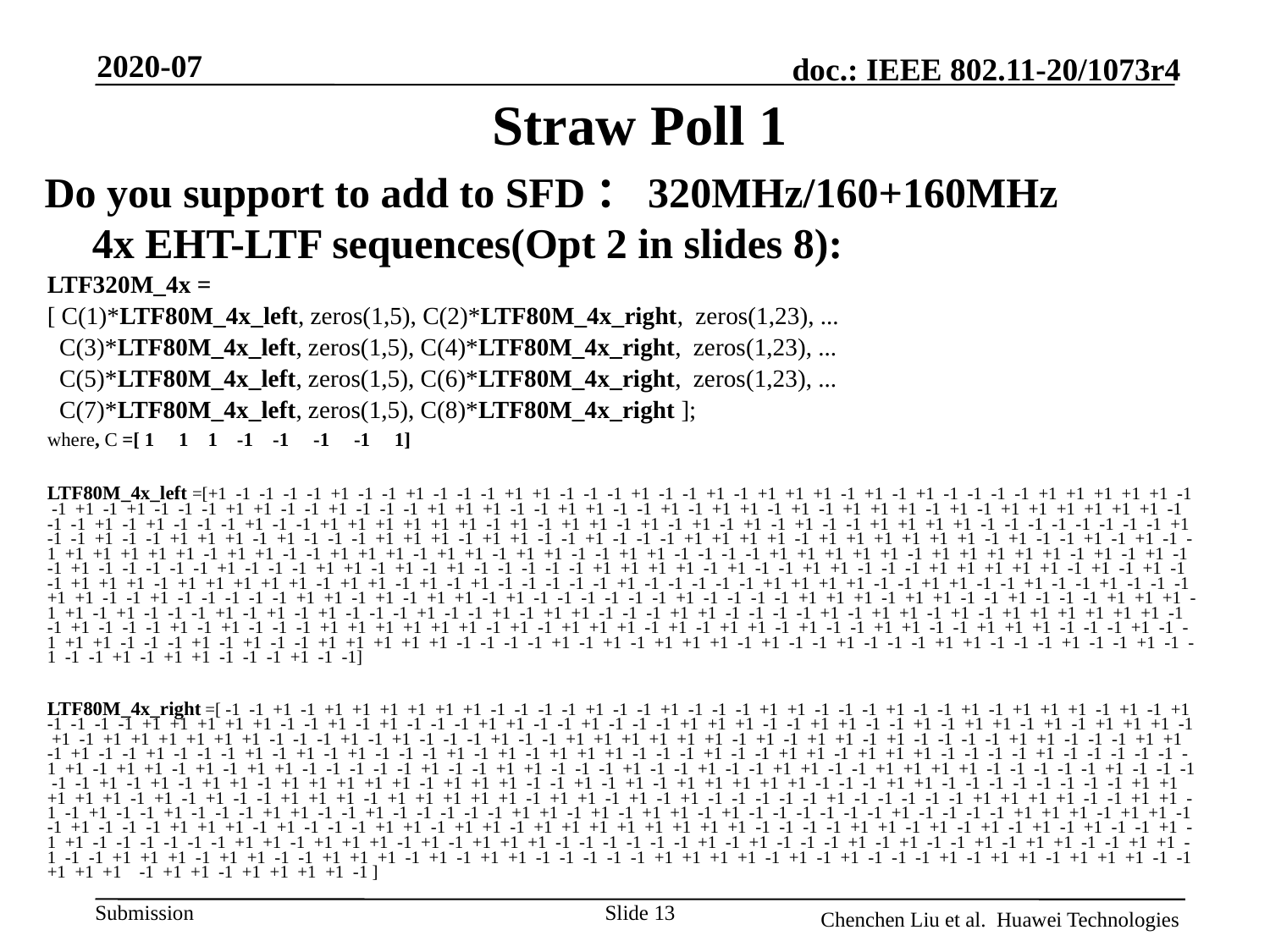

2020-07
# Straw Poll 1
Do you support to add to SFD：320MHz/160+160MHz 4x EHT-LTF sequences(Opt 2 in slides 8):
LTF320M_4x =
[ C(1)*LTF80M_4x_left, zeros(1,5), C(2)*LTF80M_4x_right,  zeros(1,23), ...
  C(3)*LTF80M_4x_left, zeros(1,5), C(4)*LTF80M_4x_right,  zeros(1,23), ...
  C(5)*LTF80M_4x_left, zeros(1,5), C(6)*LTF80M_4x_right,  zeros(1,23), ...
  C(7)*LTF80M_4x_left, zeros(1,5), C(8)*LTF80M_4x_right ];
where, C =[ 1     1    1    -1    -1     -1     -1     1]

LTF80M_4x_left =[+1  -1  -1  -1  -1  +1  -1  -1  +1  -1  -1  -1  +1  +1  -1  -1  -1  +1  -1  -1  +1  -1  +1  +1  +1  -1  +1  -1  +1  -1  -1  -1  -1  +1  +1  +1  +1  +1  -1  -1  +1  -1  +1  -1  -1  -1  +1  +1  -1  -1  +1  -1  -1  -1  +1  +1  +1  -1  -1  +1  +1  -1  -1  +1  -1  +1  +1  -1  +1  -1  +1  +1  +1  -1  +1  -1  +1  +1  +1  +1  +1  +1  -1  -1  -1  +1  -1  +1  -1  -1  -1  +1  -1  -1  +1  +1  +1  +1  +1  +1  -1  +1  -1  +1  +1  -1  +1  -1  +1  -1  +1  -1  +1  -1  -1  +1  +1  +1  +1  -1  -1  -1  -1  -1  -1  -1  -1  +1  -1  -1  +1  -1  -1  +1  +1  +1  -1  +1  -1  -1  -1  +1  +1  +1  -1  +1  +1  -1  -1  +1  -1  -1  -1  +1  +1  +1  +1  -1  +1  +1  +1  +1  +1  +1  -1  +1  -1  -1  +1  -1  +1  -1  -1  +1  +1  +1  +1  +1  -1  +1  +1  -1  -1  +1  +1  +1  -1  +1  +1  -1  +1  +1  -1  -1  +1  +1  -1  -1  -1  -1  +1  +1  +1  +1  +1  -1  +1  +1  +1  +1  +1  -1  +1  -1  +1  -1  -1  +1  -1  -1  -1  -1  -1  +1  -1  -1  -1  +1  +1  -1  +1  -1  +1  -1  -1  -1  -1  -1  +1  +1  +1  +1  -1  +1  -1  -1  +1  +1  -1  -1  -1  +1  +1  +1  +1  +1  -1  +1  -1  +1  -1  -1  +1  +1  +1  -1  +1  +1  +1  +1  +1  -1  +1  +1  -1  +1  -1  +1  -1  -1  -1  -1  -1  +1  -1  -1  -1  -1  -1  +1  +1  +1  +1  -1  -1  +1  +1  -1  -1  +1  -1  -1  +1  -1  -1  -1  +1  +1  -1  -1  +1  -1  -1  -1  -1  -1  +1  +1  -1  +1  -1  +1  +1  -1  +1  -1  -1  -1  -1  -1  -1  +1  -1  -1  -1  -1  +1  +1  +1  -1  +1  +1  -1  -1  +1  -1  -1  -1  +1  +1  +1  -1  +1  -1  +1  -1  -1  -1  +1  -1  +1  -1  +1  -1  -1  -1  +1  -1  -1  +1  -1  +1  +1  -1  -1  -1  +1  +1  -1  -1  -1  -1  +1  -1  +1  +1  -1  +1  -1  +1  +1  +1  +1  +1  +1  -1  -1  +1  -1  -1  -1  +1  -1  +1  -1  -1  -1  +1  +1  +1  +1  +1  +1  -1  +1  -1  +1  +1  +1  -1  +1  -1  +1  +1  -1  +1  -1  -1  +1  +1  -1  -1  +1  +1  +1  -1  -1  -1  +1  -1  -1  +1  +1  -1  -1  -1  +1  -1  +1  -1  -1  +1  +1  +1  +1  +1  -1  -1  -1  -1  +1  -1  +1  -1  +1  +1  +1  -1  +1  -1  -1  +1  -1  -1  -1  +1  +1  -1  -1  -1  +1  -1  -1  +1  -1  -1  -1  -1  +1  -1  +1  +1  -1  -1  -1  +1  -1  -1]

LTF80M_4x_right =[ -1  -1  +1  -1  +1  +1  +1  +1  +1  +1  -1  -1  -1  -1  +1  -1  -1  +1  -1  -1  -1  +1  +1  -1  -1  -1  +1  -1  -1  +1  -1  +1  +1  +1  -1  +1  -1  +1  -1  -1  -1  -1  +1  +1  +1  +1  +1  -1  -1  +1  -1  +1  -1  -1  -1  +1  +1  -1  -1  +1  -1  -1  -1  +1  +1  +1  -1  -1  +1  +1  -1  -1  +1  -1  +1  +1  -1  +1  -1  +1  +1  +1  -1  +1  -1  +1  +1  +1  +1  +1  +1  -1  -1  -1  +1  -1  +1  -1  -1  -1  +1  -1  -1  +1  +1  +1  +1  +1  +1  -1  +1  -1  +1  +1  -1  +1  -1  -1  -1  -1  +1  +1  -1  -1  -1  +1  +1  -1  +1  -1  -1  +1  -1  -1  -1  +1  -1  +1  -1  +1  -1  -1  -1  +1  -1  +1  -1  +1  +1  +1  -1  -1  -1  +1  -1  -1  +1  +1  -1  +1  +1  +1  -1  -1  -1  -1  +1  -1  -1  -1  -1  -1  -1  +1  -1  +1  +1  -1  +1  -1  +1  +1  -1  -1  -1  -1  -1  +1  -1  -1  +1  +1  -1  -1  -1  +1  -1  -1  +1  -1  -1  +1  +1  -1  -1  +1  +1  +1  +1  -1  -1  -1  -1  -1  +1  -1  -1  -1  -1  -1  +1  -1  +1  -1  +1  +1  -1  +1  +1  +1  +1  +1  -1  +1  +1  +1  -1  -1  +1  -1  +1  -1  +1  +1  +1  +1  +1  -1  -1  -1  +1  +1  -1  -1  -1  -1  -1  -1  -1  -1  +1  +1  +1  +1  +1  -1  +1  -1  +1  -1  -1  +1  +1  +1  -1  +1  +1  +1  +1  +1  -1  +1  +1  -1  +1  -1  +1  -1  -1  -1  -1  -1  +1  -1  -1  -1  -1  -1  +1  +1  +1  +1  -1  -1  +1  +1  -1  -1  +1  -1  -1  +1  -1  -1  -1  +1  +1  -1  -1  +1  -1  -1  -1  -1  -1  +1  +1  -1  +1  -1  +1  +1  -1  +1  -1  -1  -1  -1  -1  -1  +1  -1  -1  -1  -1  +1  +1  +1  -1  +1  +1  -1  -1  +1  -1  -1  -1  +1  +1  +1  -1  +1  -1  -1  -1  +1  +1  -1  +1  +1  -1  +1  +1  +1  +1  +1  +1  +1  +1  -1  -1  -1  -1  +1  +1  -1  +1  -1  +1  -1  +1  -1  +1  -1  -1  +1  -1  +1  -1  -1  -1  -1  -1  -1  +1  +1  -1  +1  +1  +1  -1  +1  -1  +1  +1  +1  -1  -1  -1  -1  -1  -1  +1  -1  +1  -1  -1  -1  +1  -1  +1  -1  -1  +1  -1  +1  +1  -1  -1  +1  +1  -1  -1  -1  +1  +1  +1  -1  +1  +1  -1  -1  +1  +1  +1  -1  +1  -1  +1  +1  -1  -1  -1  -1  -1  +1  +1  +1  +1  -1  +1  -1  +1  -1  -1  -1  +1  -1  +1  +1  -1  +1  +1  +1  -1  -1  +1  +1  +1    -1  +1  +1  -1  +1  +1  +1  +1  -1 ]

Slide 13